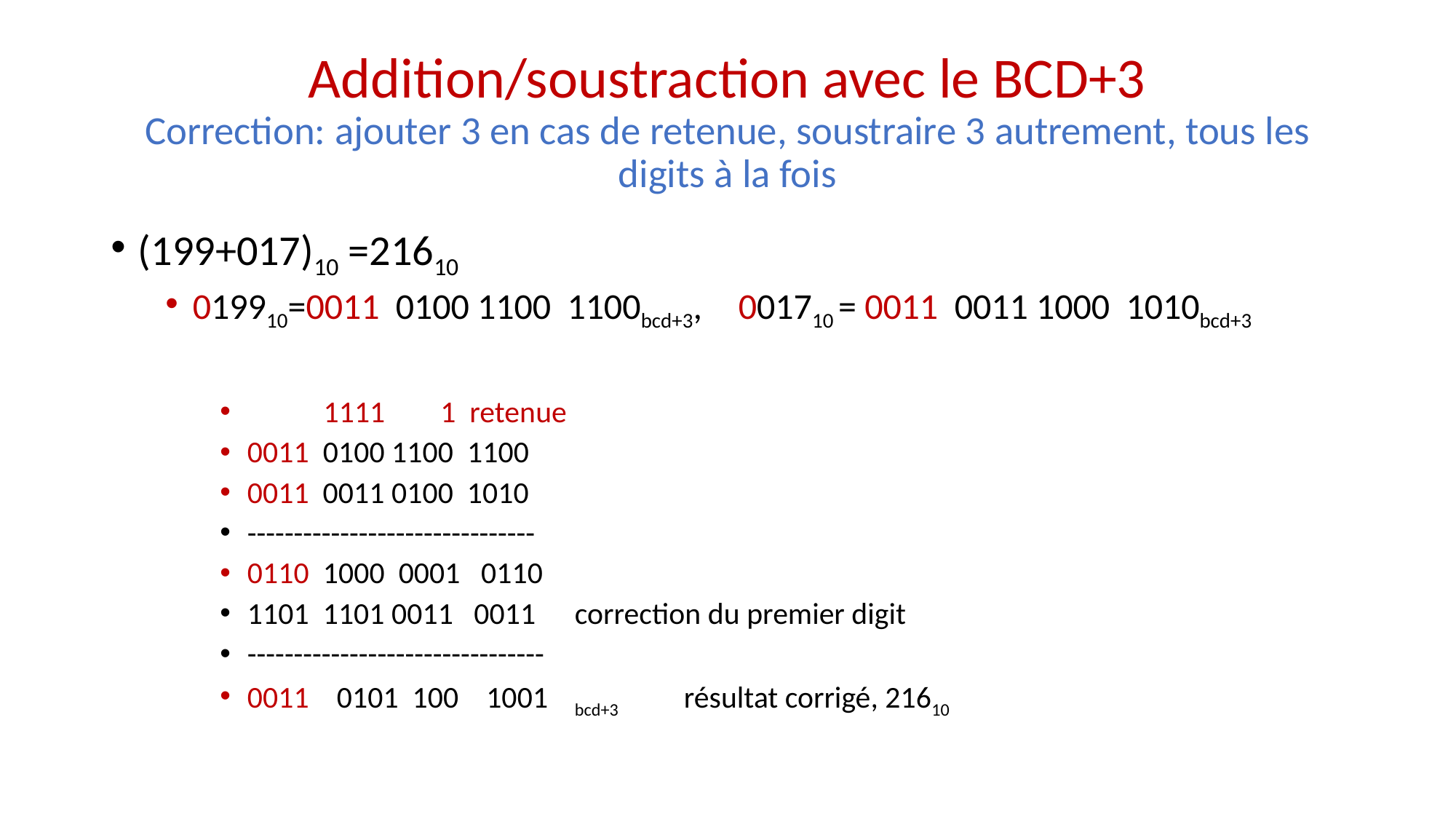

# Addition/soustraction avec le BCD+3 Correction: ajouter 3 en cas de retenue, soustraire 3 autrement, tous les digits à la fois
(199+017)10 =21610
019910=0011  0100 1100  1100bcd+3,	001710 = 0011  0011 1000  1010bcd+3

           1111        1  retenue
0011  0100 1100  1100
0011  0011 0100  1010
-------------------------------
0110  1000  0001   0110
1101  1101 0011   0011	correction du premier digit
--------------------------------
0011    0101  100    1001	bcd+3	résultat corrigé, 21610